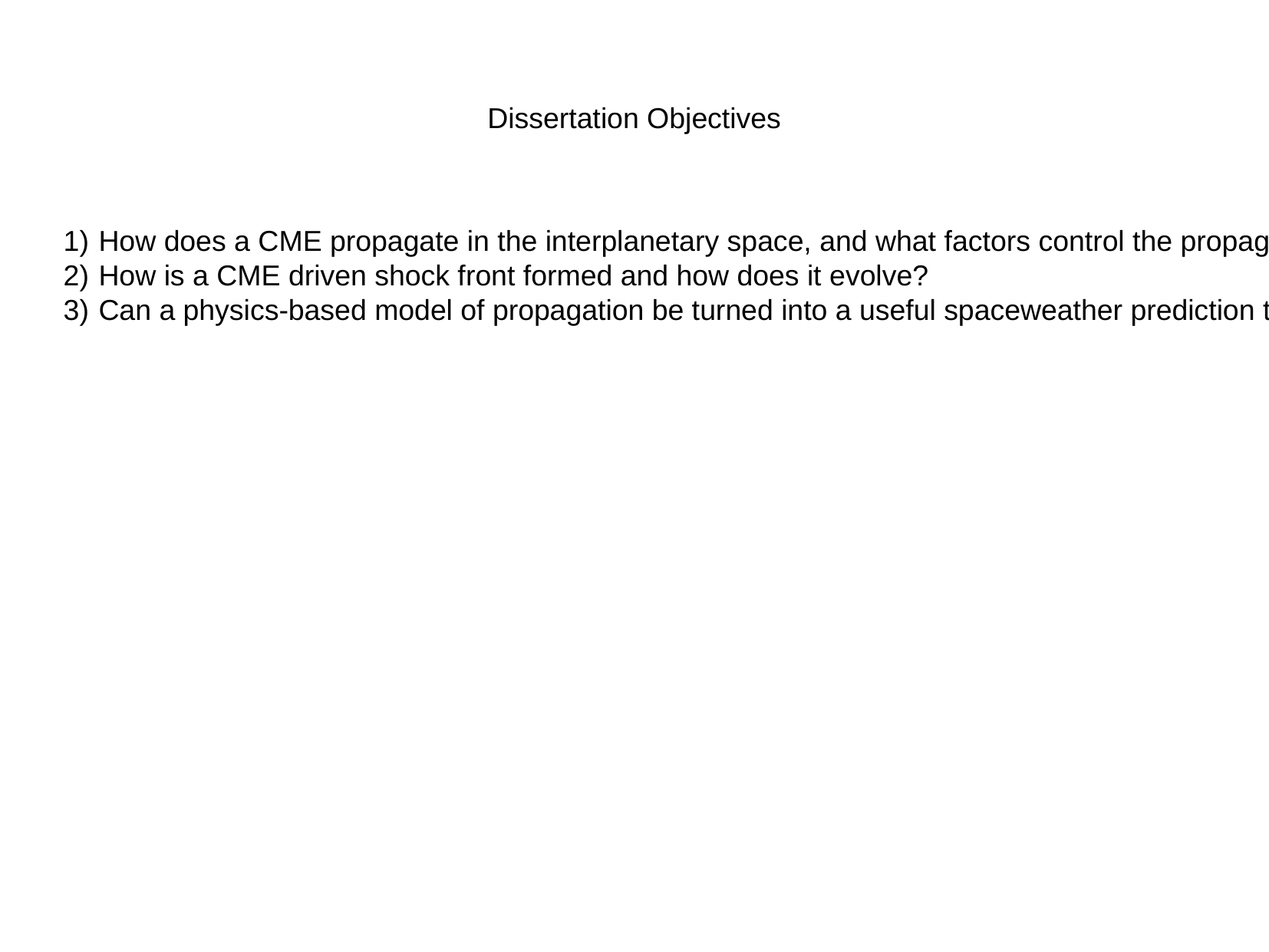

Dissertation Objectives
 How does a CME propagate in the interplanetary space, and what factors control the propagation?
 How is a CME driven shock front formed and how does it evolve?
 Can a physics-based model of propagation be turned into a useful spaceweather prediction tool for realtime forecasting?